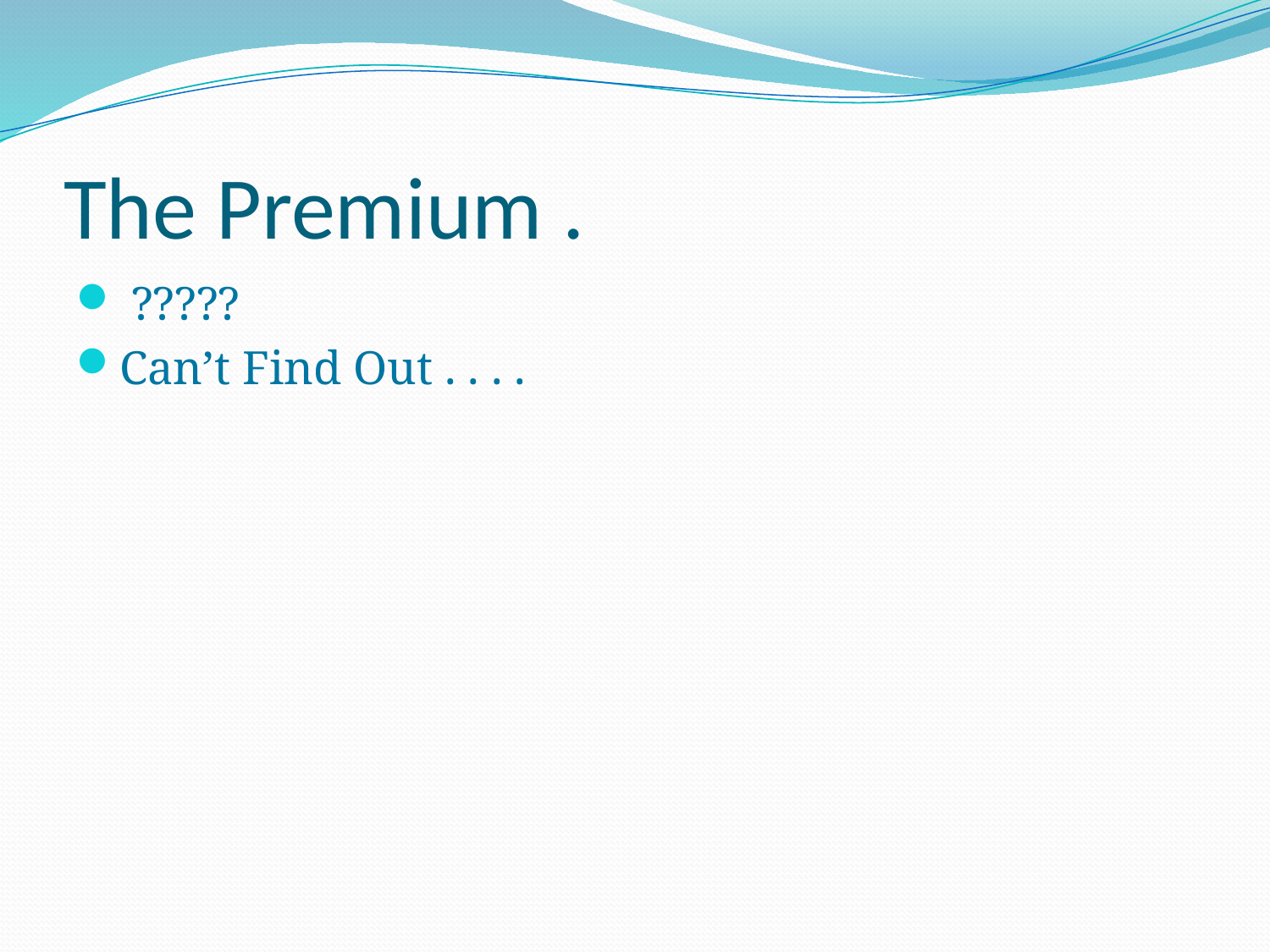

# The Premium .
 ?????
Can’t Find Out . . . .